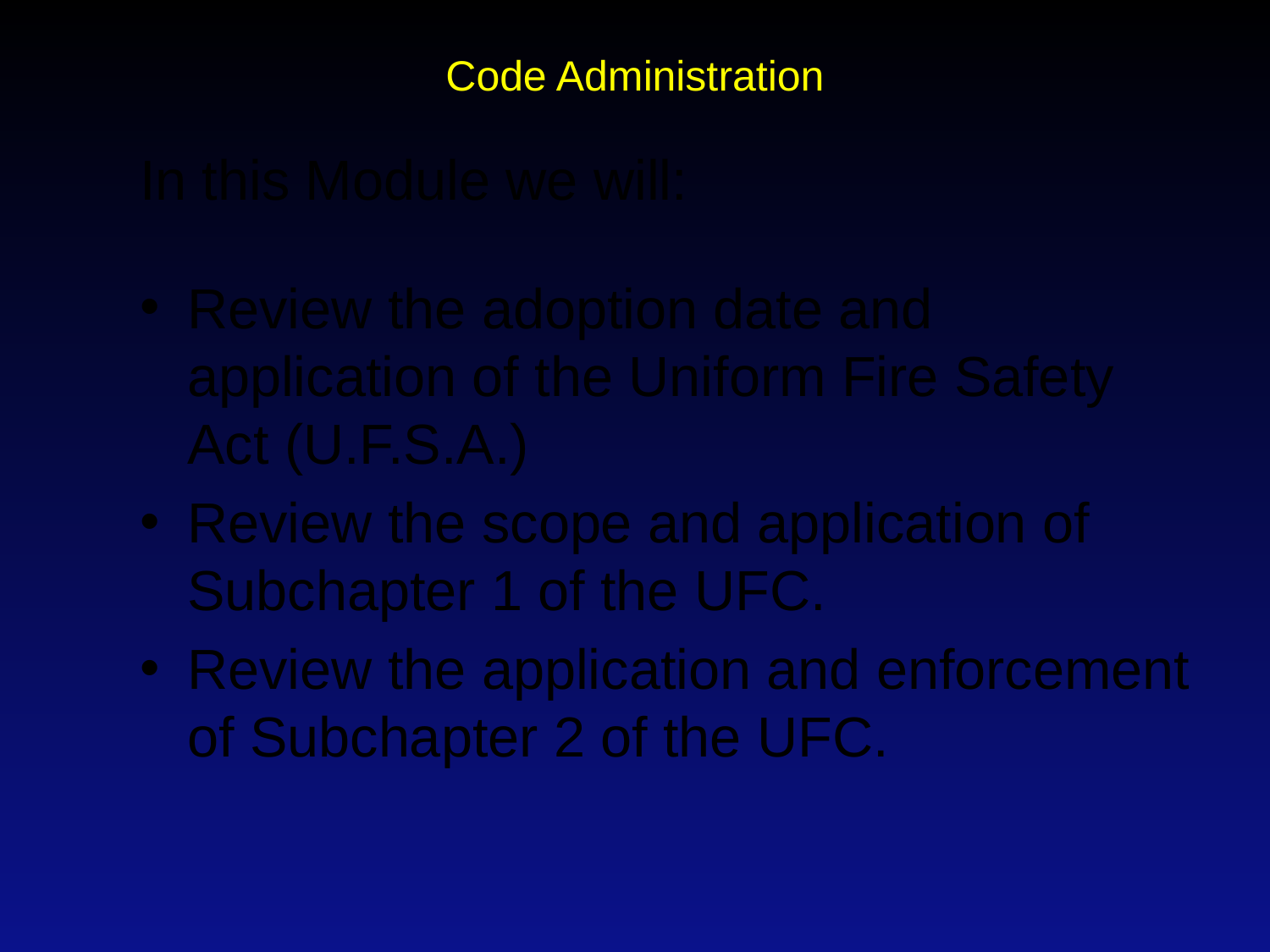

# Code Administration
In this Module we will:

Review the adoption date and application of the Uniform Fire Safety Act (U.F.S.A.)
Review the scope and application of Subchapter 1 of the UFC.
Review the application and enforcement of Subchapter 2 of the UFC.